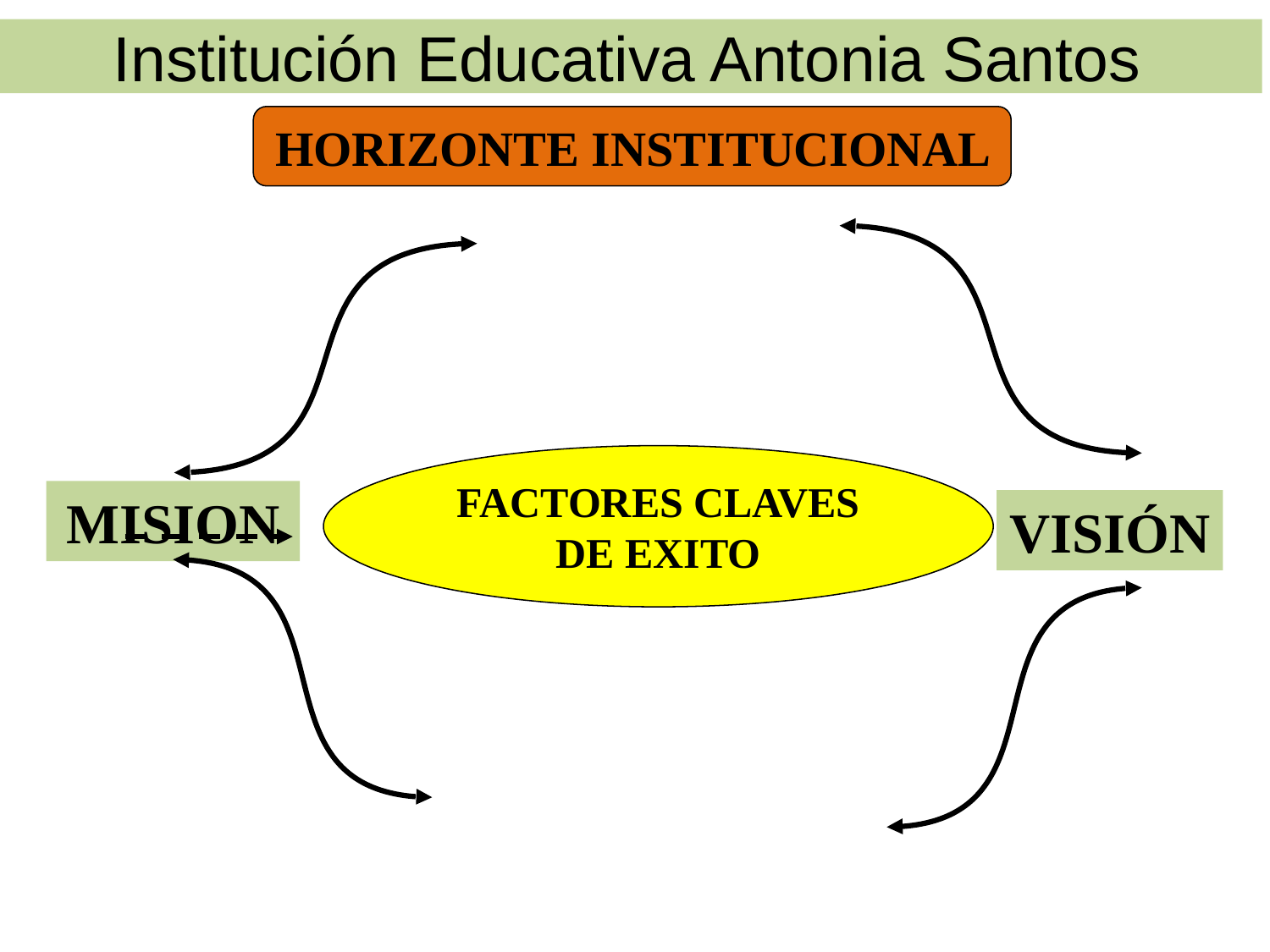

Institución Educativa Antonia Santos
HORIZONTE INSTITUCIONAL
FACTORES CLAVES DE EXITO
MISION
VISIÓN